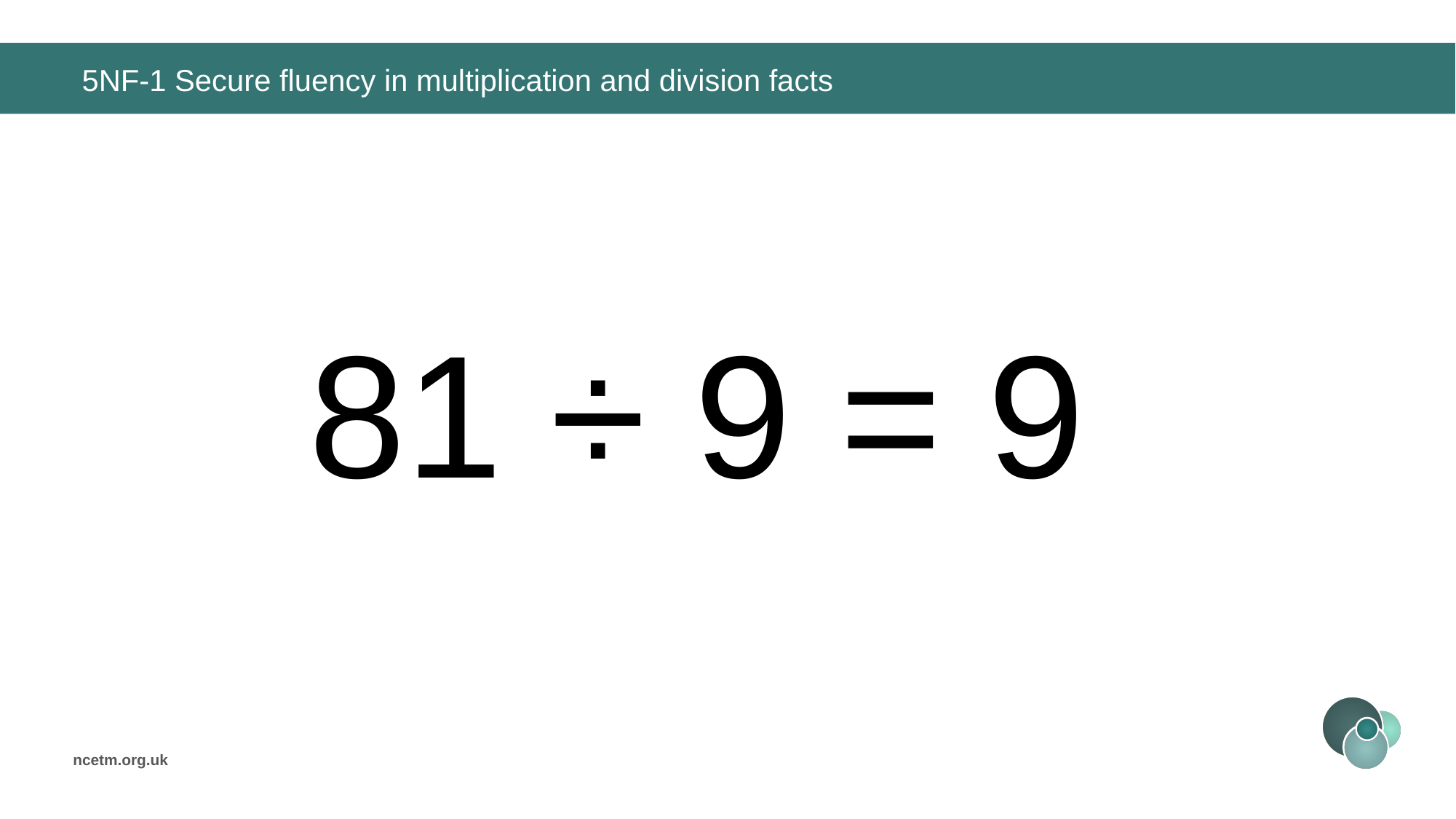

# 5NF-1 Secure fluency in multiplication and division facts
81 ÷ 9 =
9